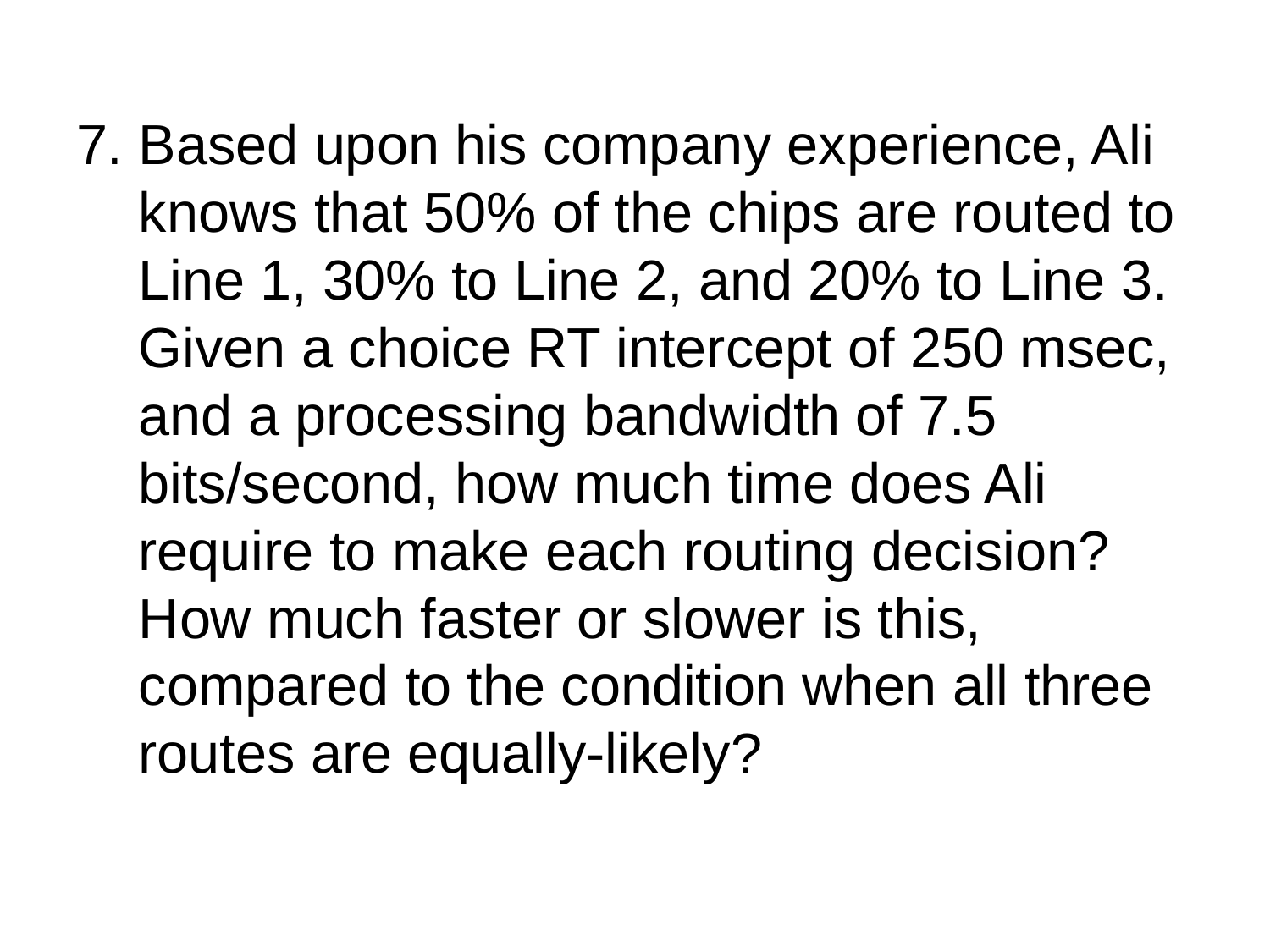

7. Based upon his company experience, Ali
    knows that 50% of the chips are routed to
    Line 1, 30% to Line 2, and 20% to Line 3.
    Given a choice RT intercept of 250 msec,
    and a processing bandwidth of 7.5
    bits/second, how much time does Ali
    require to make each routing decision?
    How much faster or slower is this,
    compared to the condition when all three
    routes are equally-likely?